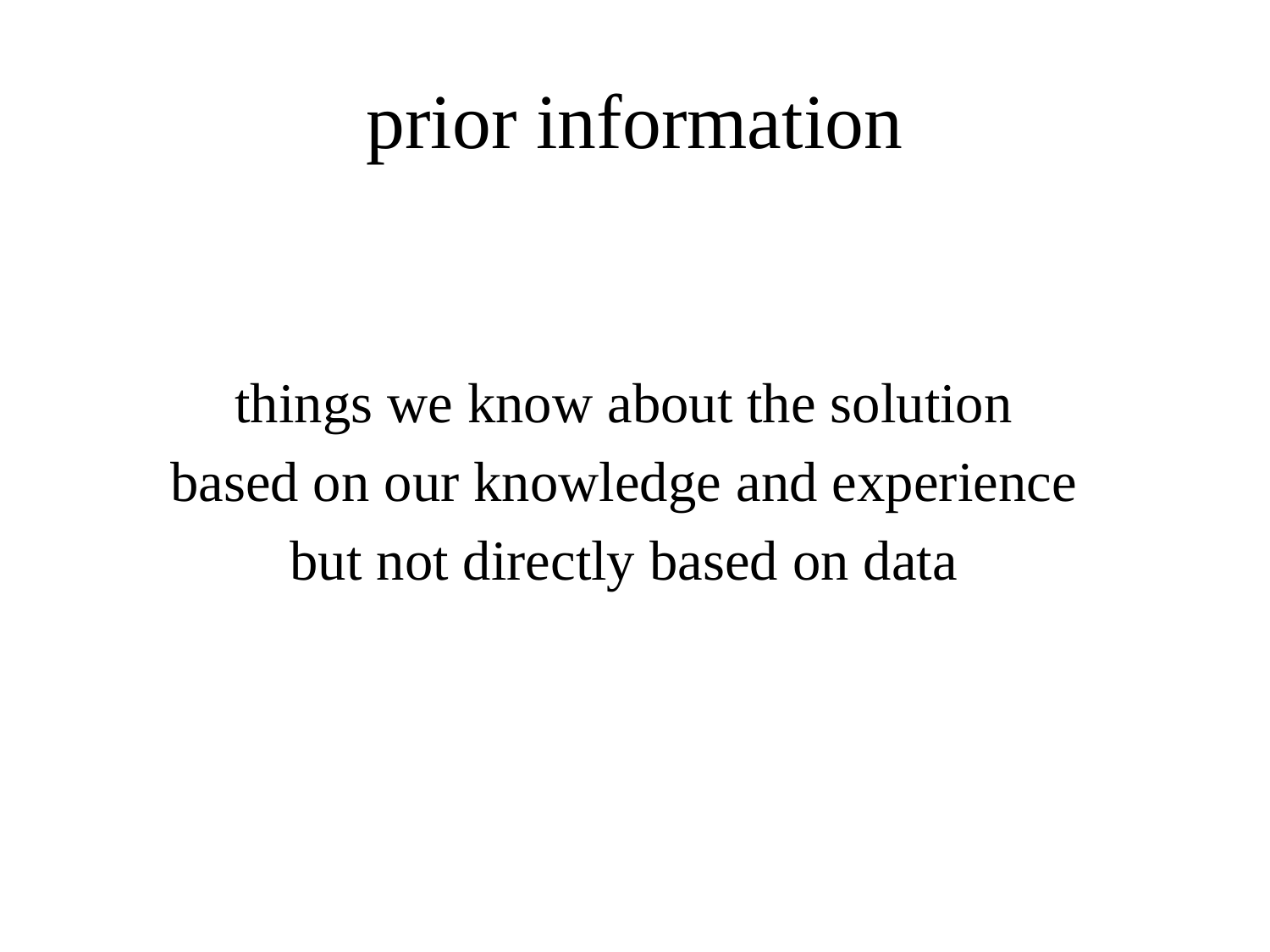

# prior information
things we know about the solution
based on our knowledge and experience
but not directly based on data